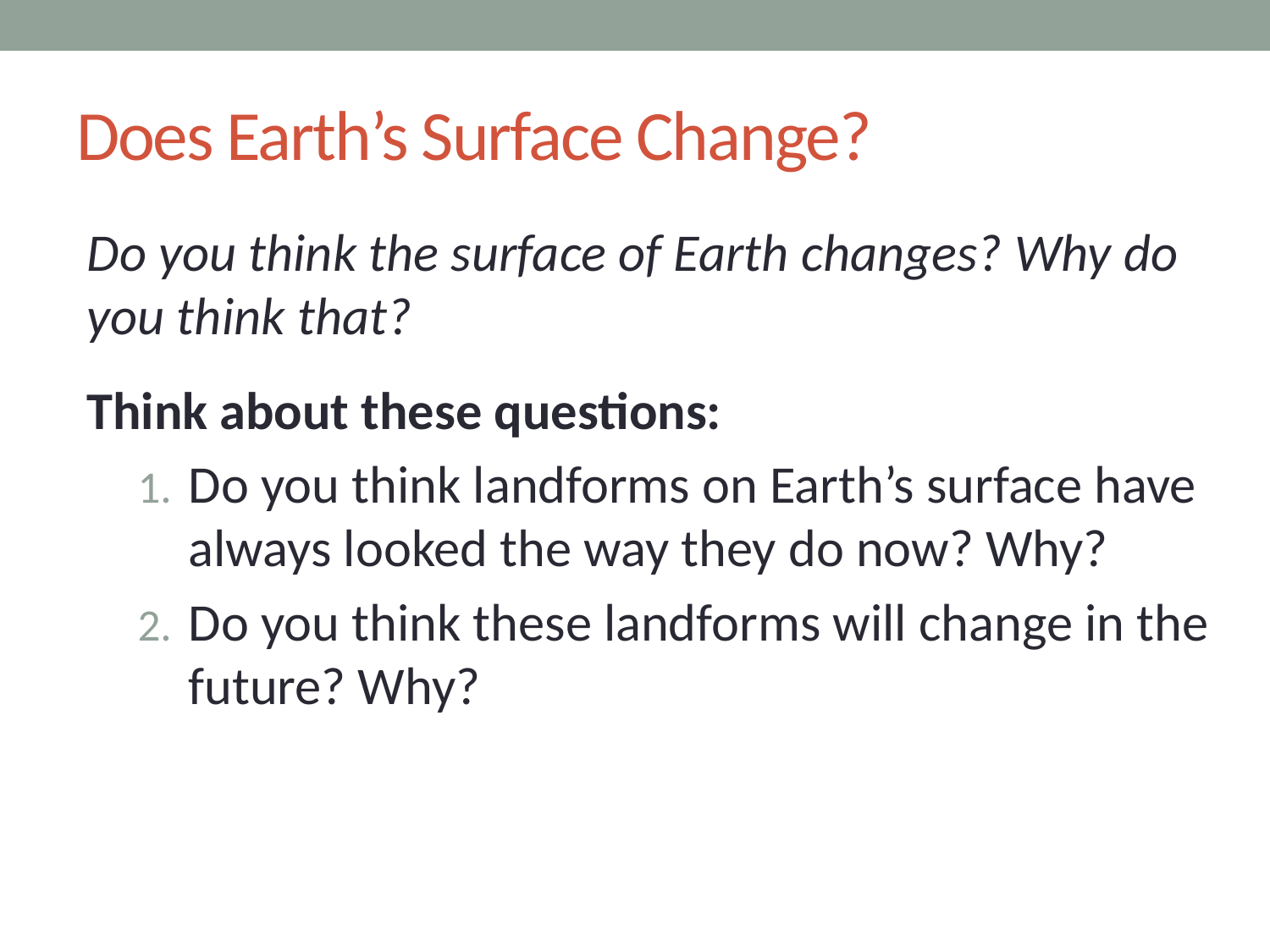

# Does Earth’s Surface Change?
Do you think the surface of Earth changes? Why do you think that?
Think about these questions:
Do you think landforms on Earth’s surface have always looked the way they do now? Why?
Do you think these landforms will change in the future? Why?